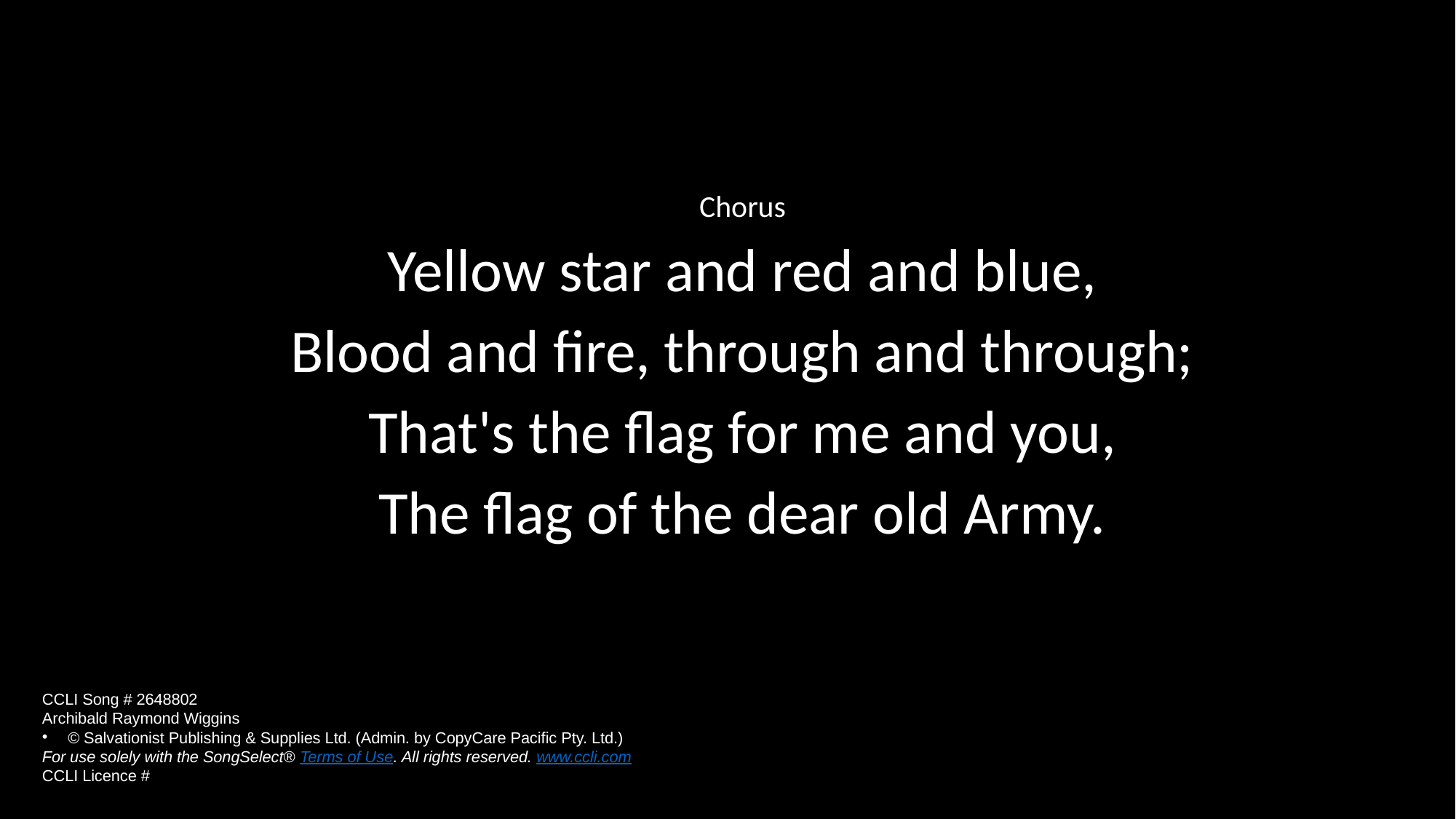

Chorus
Yellow star and red and blue,
Blood and fire, through and through;
That's the flag for me and you,
The flag of the dear old Army.
CCLI Song # 2648802
Archibald Raymond Wiggins
© Salvationist Publishing & Supplies Ltd. (Admin. by CopyCare Pacific Pty. Ltd.)
For use solely with the SongSelect® Terms of Use. All rights reserved. www.ccli.com
CCLI Licence #